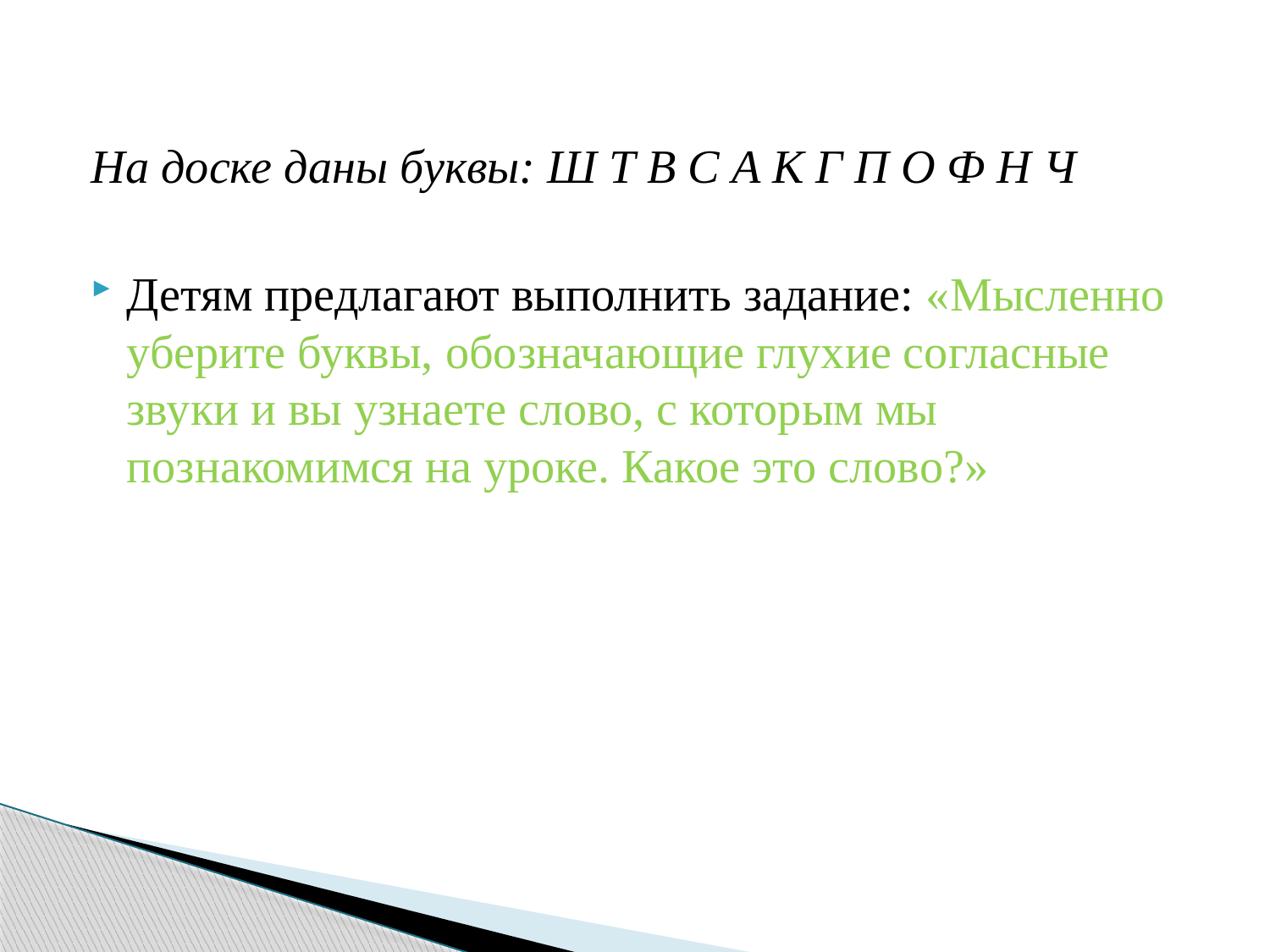

#
На доске даны буквы: Ш Т В С А К Г П О Ф Н Ч

Детям предлагают выполнить задание: «Мысленно уберите буквы, обозначающие глухие согласные звуки и вы узнаете слово, с которым мы познакомимся на уроке. Какое это слово?»